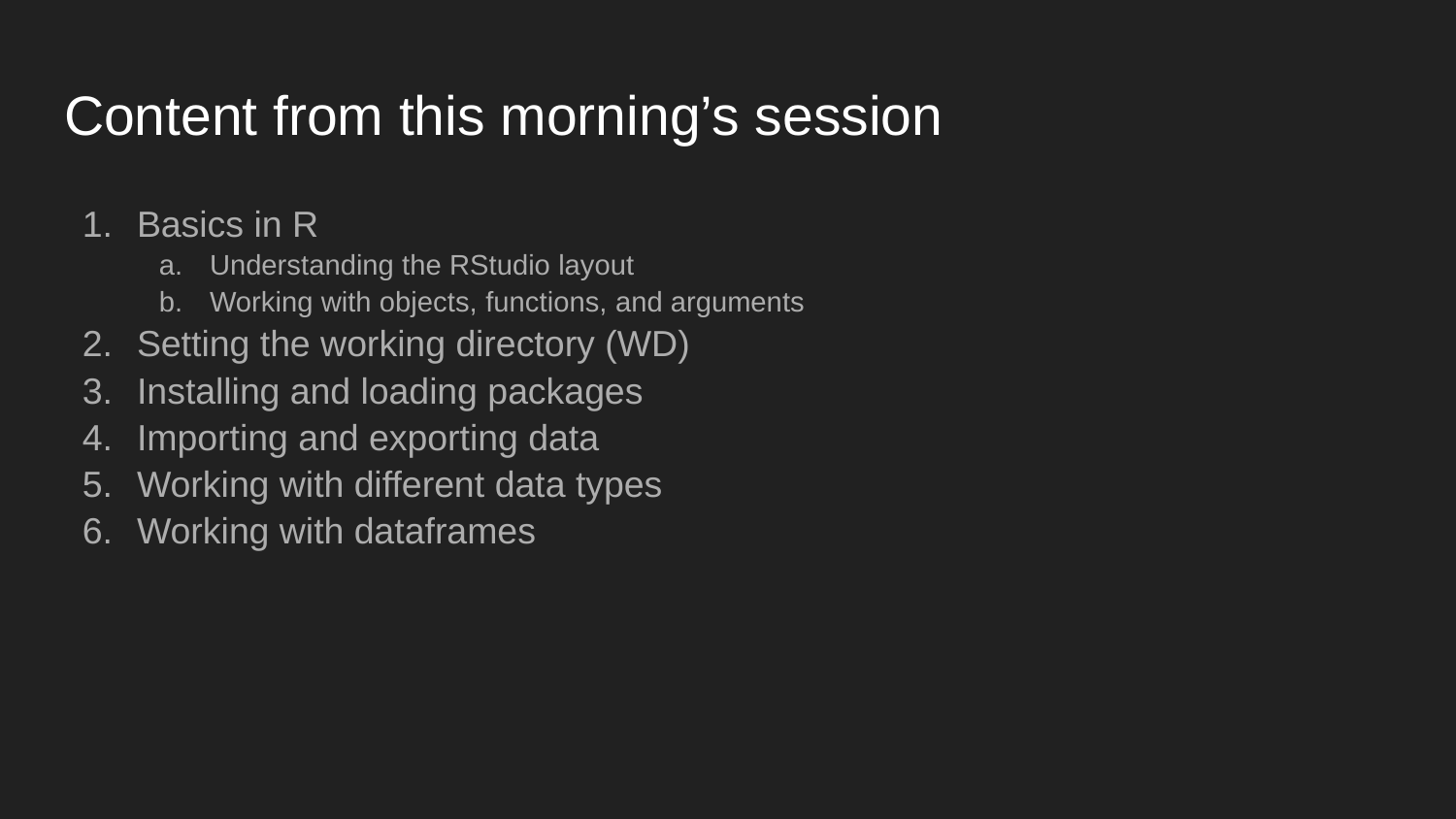

# Content from this morning’s session
Basics in R
Understanding the RStudio layout
Working with objects, functions, and arguments
Setting the working directory (WD)
Installing and loading packages
Importing and exporting data
Working with different data types
Working with dataframes